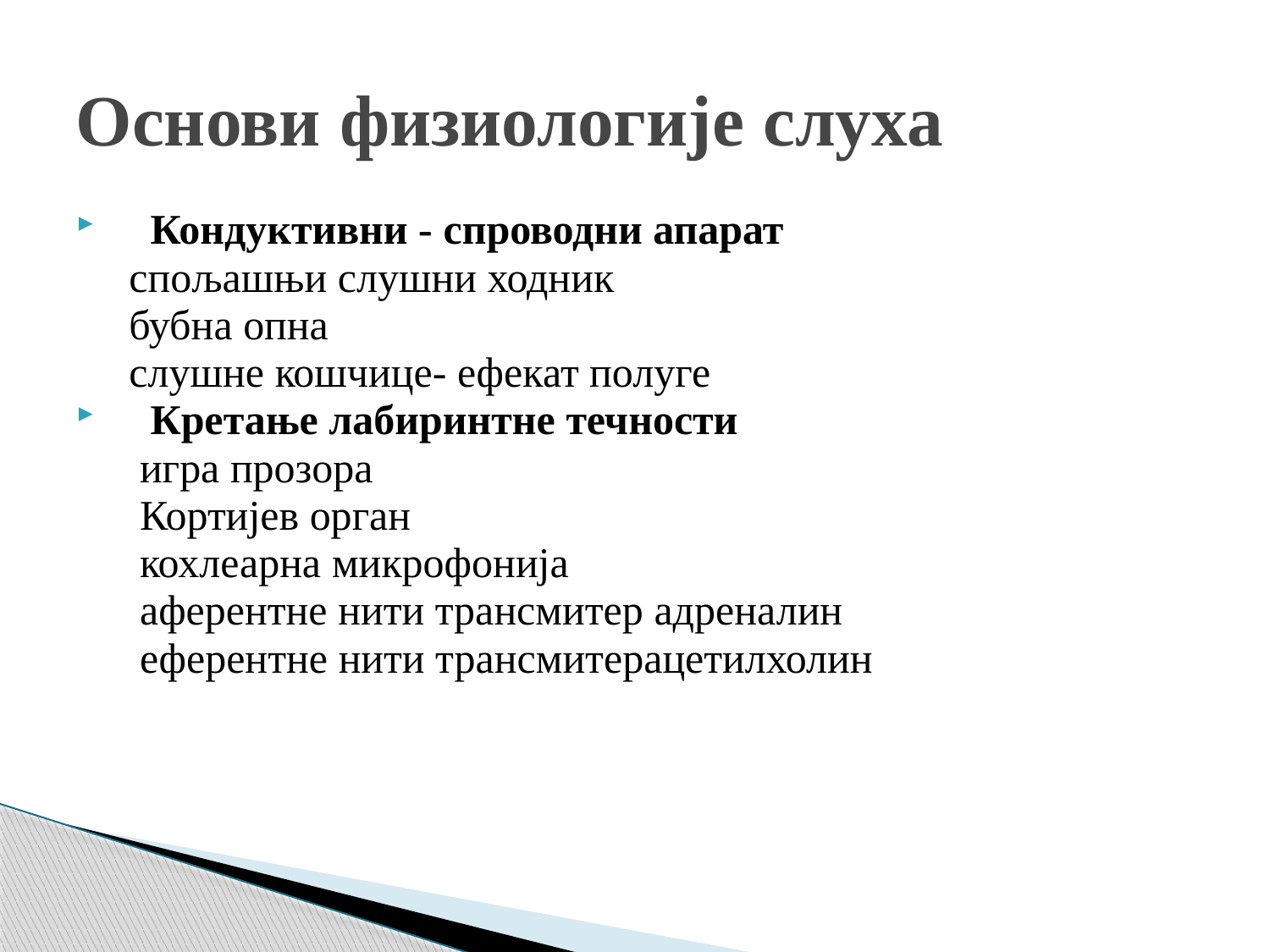

# Основи физиологије слуха
Кондуктивни - спроводни апарат
     спољашњи слушни ходник
     бубна опна
     слушне кошчице- ефекат полуге
Кретање лабиринтне течности
      игра прозора
      Кортијев орган
      кохлеарна микрофонија
      аферентне нити трансмитер адреналин
      еферентне нити трансмитерацетилхолин